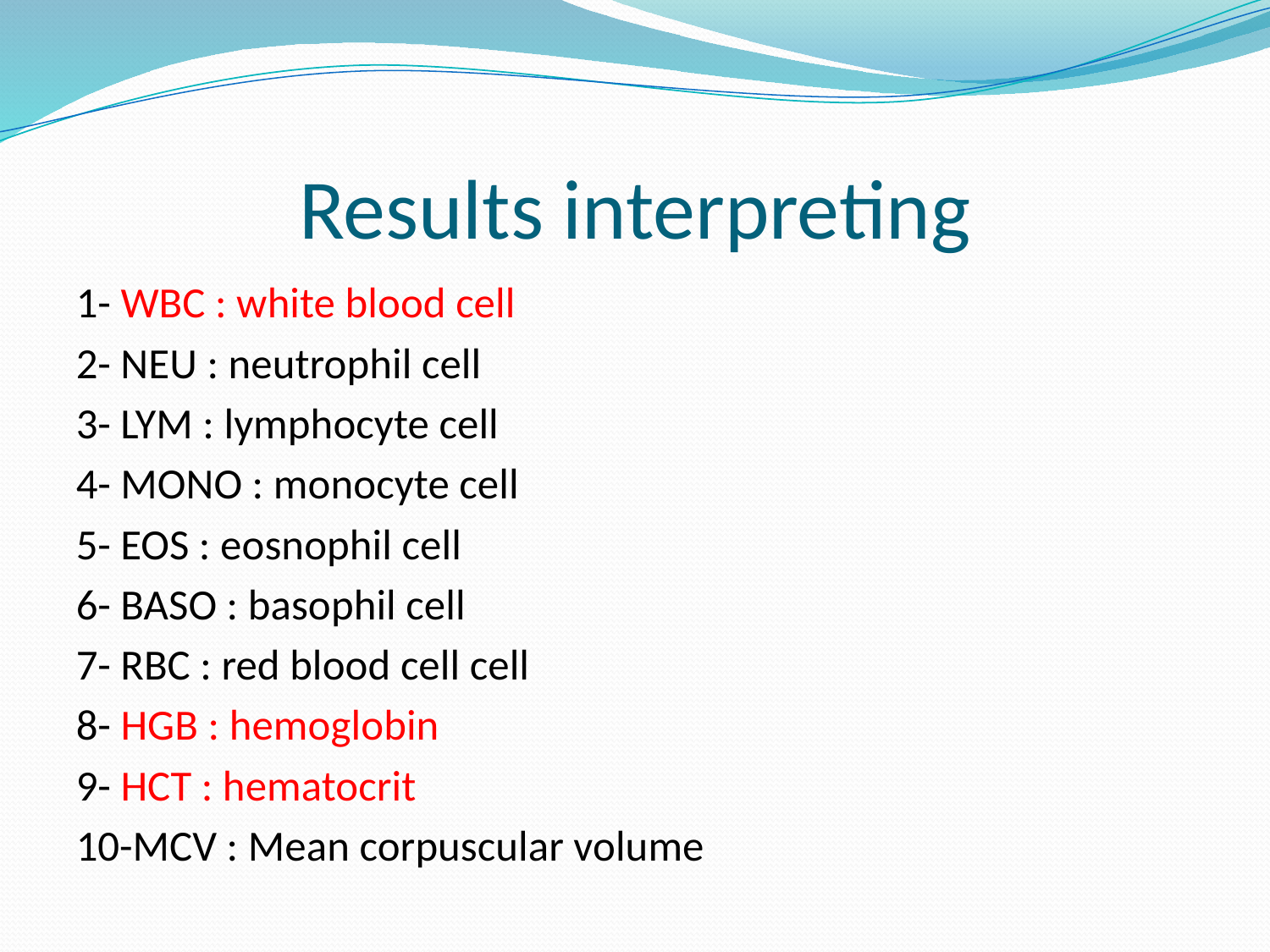

# Results interpreting
1- WBC : white blood cell
2- NEU : neutrophil cell
3- LYM : lymphocyte cell
4- MONO : monocyte cell
5- EOS : eosnophil cell
6- BASO : basophil cell
7- RBC : red blood cell cell
8- HGB : hemoglobin
9- HCT : hematocrit
10-MCV : Mean corpuscular volume